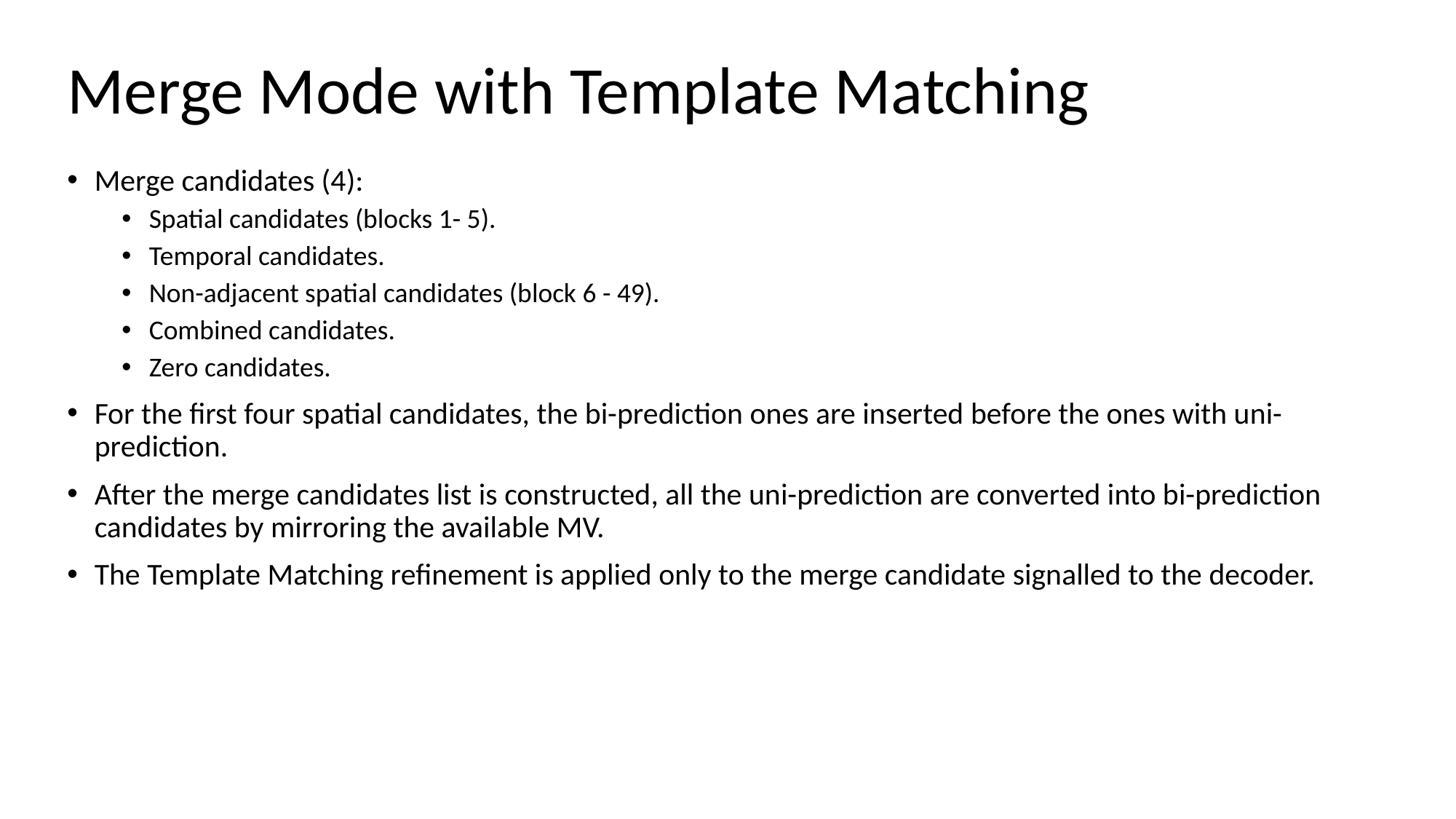

# Merge Mode with Template Matching
Merge candidates (4):
Spatial candidates (blocks 1- 5).
Temporal candidates.
Non-adjacent spatial candidates (block 6 - 49).
Combined candidates.
Zero candidates.
For the first four spatial candidates, the bi-prediction ones are inserted before the ones with uni-prediction.
After the merge candidates list is constructed, all the uni-prediction are converted into bi-prediction candidates by mirroring the available MV.
The Template Matching refinement is applied only to the merge candidate signalled to the decoder.